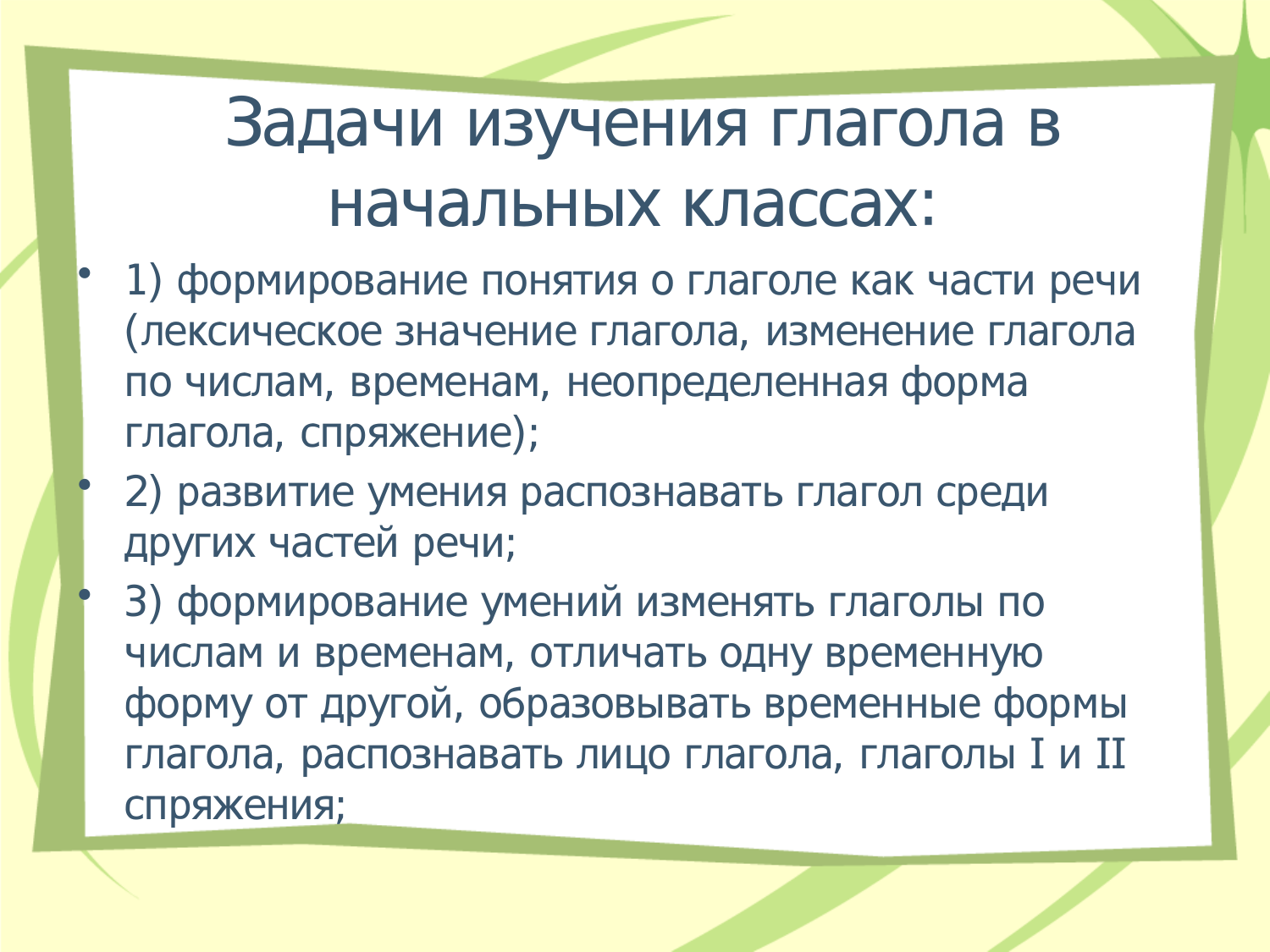

# Задачи изучения глагола в начальных классах:
1) формирование понятия о глаголе как части речи (лексическое значение глагола, изменение глагола по числам, временам, неопределенная форма глагола, спряжение);
2) развитие умения распознавать глагол среди других частей речи;
3) формирование умений изменять глаголы по числам и временам, отличать одну временную форму от другой, образовывать временные формы глагола, распознавать лицо глагола, глаголы I и II спряжения;